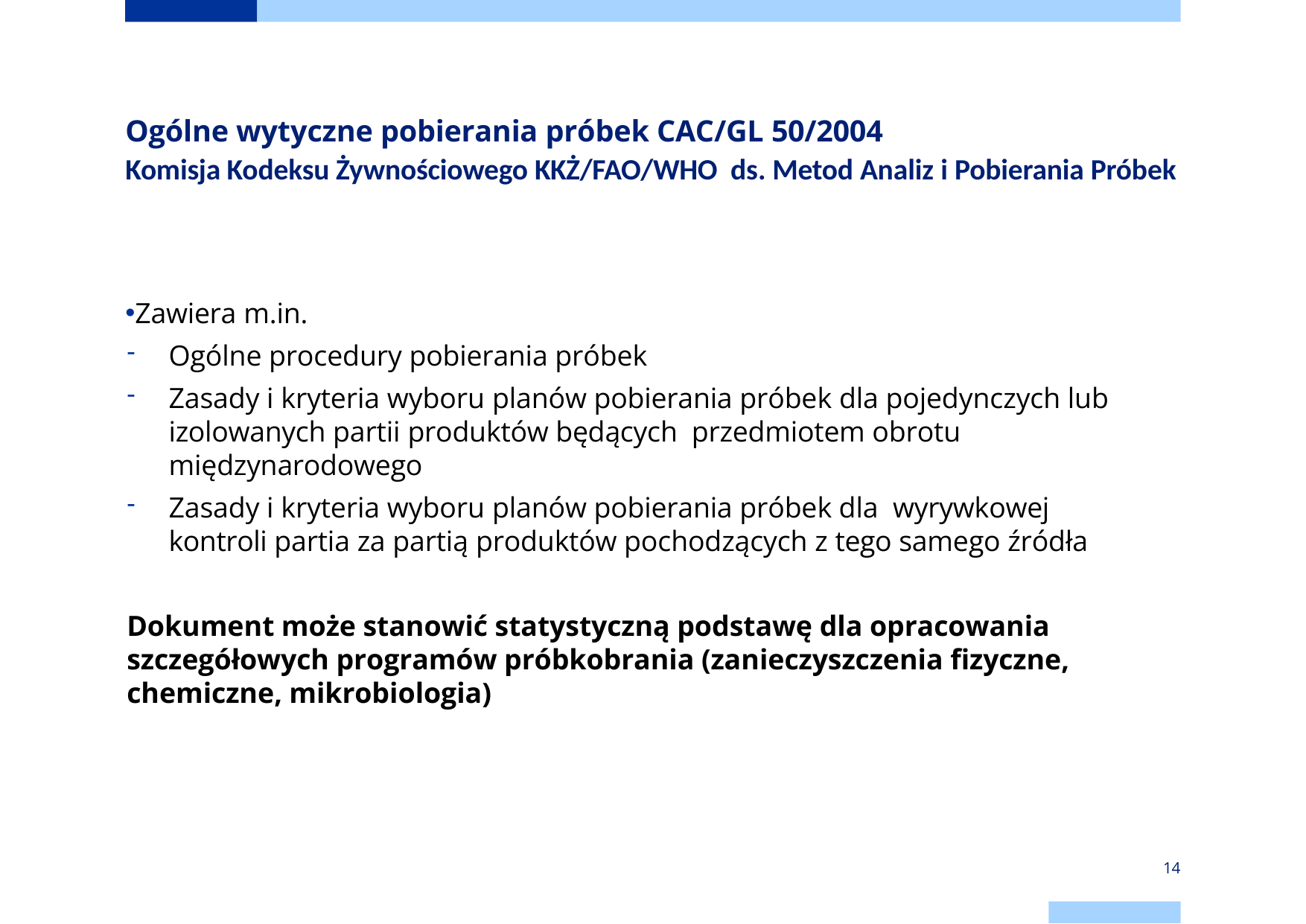

# Ogólne wytyczne pobierania próbek CAC/GL 50/2004 Komisja Kodeksu Żywnościowego KKŻ/FAO/WHO  ds. Metod Analiz i Pobierania Próbek

Zawiera m.in.
Ogólne procedury pobierania próbek
Zasady i kryteria wyboru planów pobierania próbek dla pojedynczych lub izolowanych partii produktów będących  przedmiotem obrotu międzynarodowego
Zasady i kryteria wyboru planów pobierania próbek dla  wyrywkowej kontroli partia za partią produktów pochodzących z tego samego źródła

Dokument może stanowić statystyczną podstawę dla opracowania szczegółowych programów próbkobrania (zanieczyszczenia fizyczne, chemiczne, mikrobiologia)
14